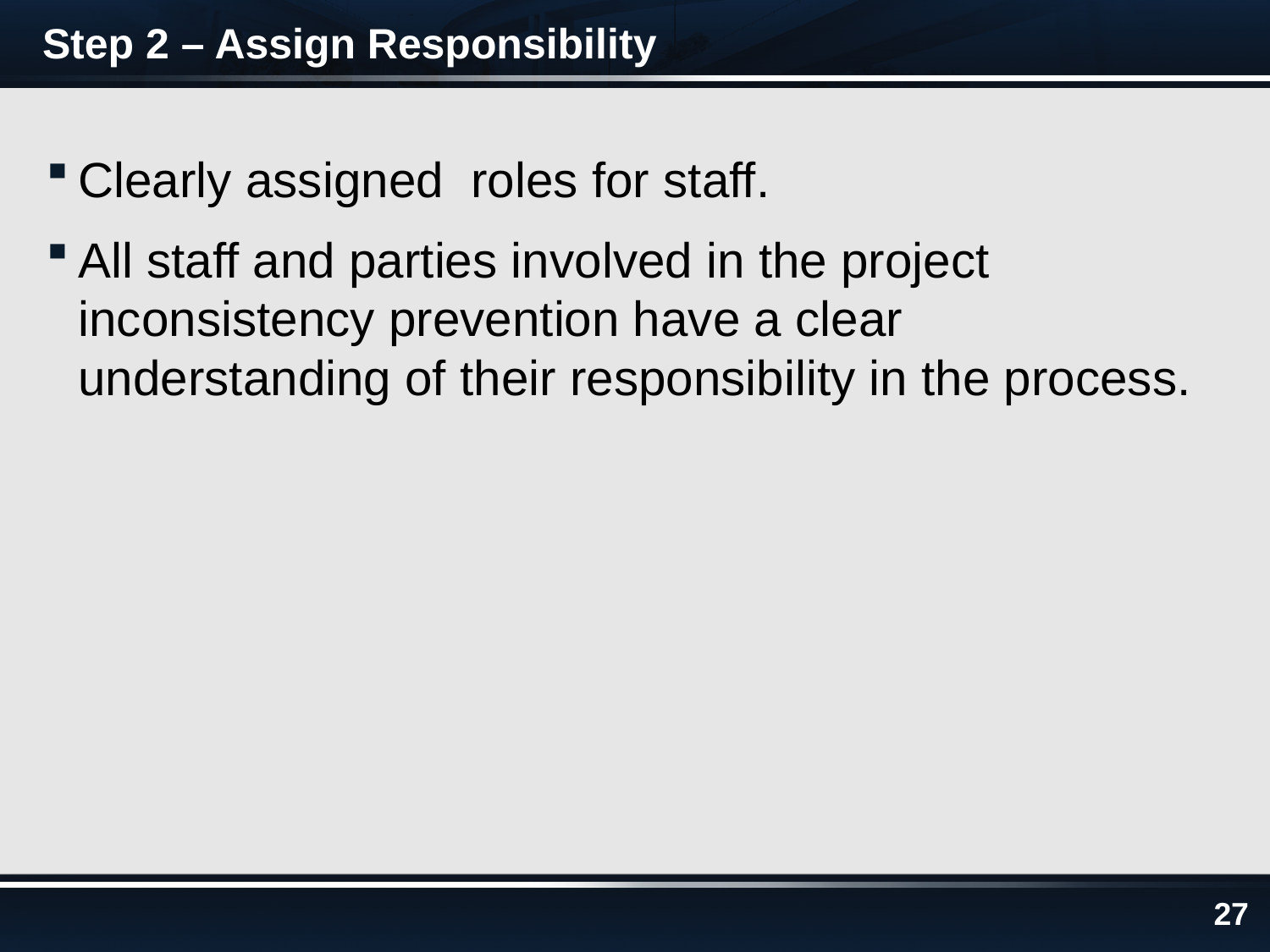

# Step 2 – Assign Responsibility
Clearly assigned  roles for staff.
All staff and parties involved in the project inconsistency prevention have a clear understanding of their responsibility in the process.